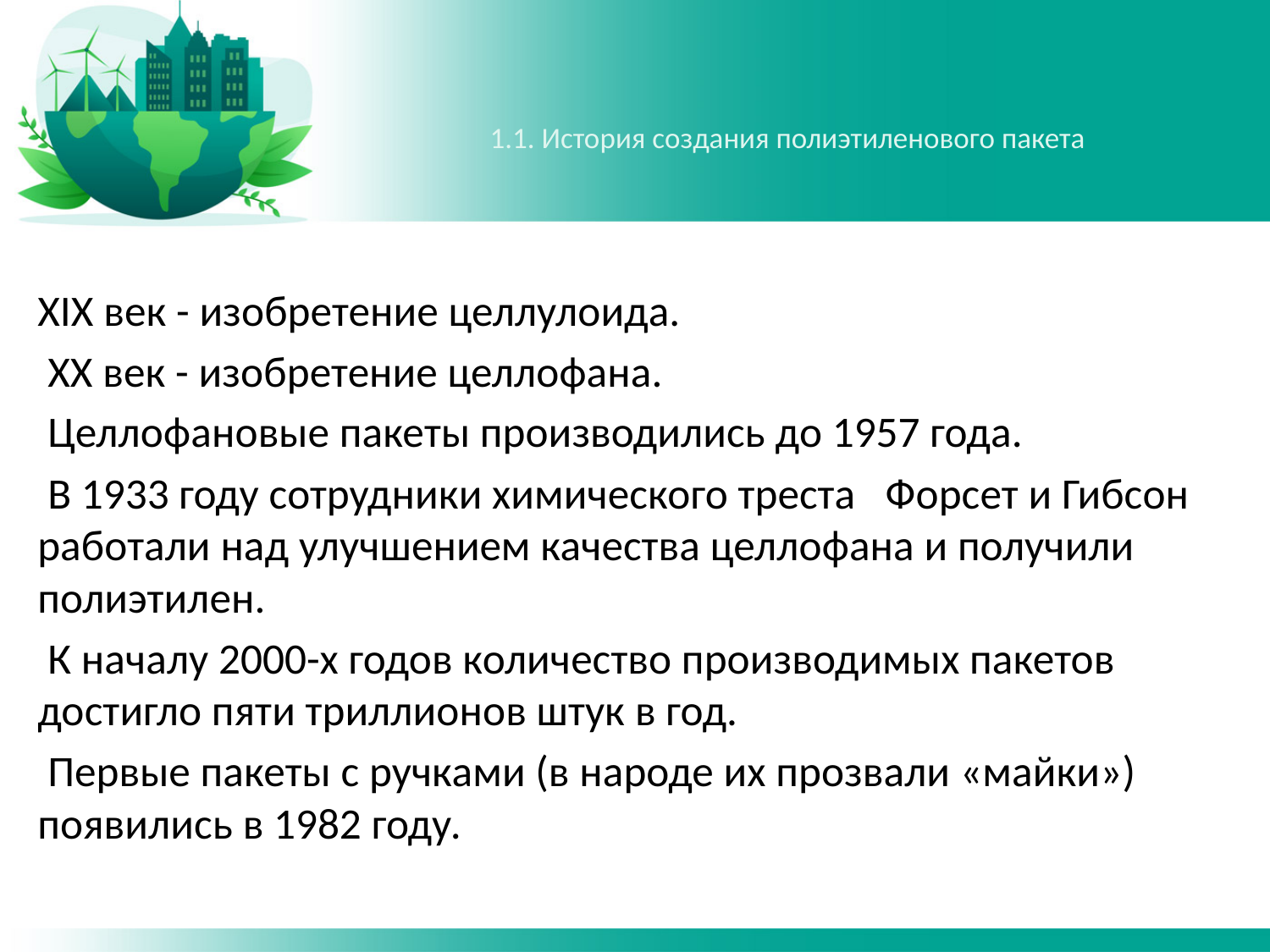

# 1.1. История создания полиэтиленового пакета
XIX век - изобретение целлулоида.
 XX век - изобретение целлофана.
 Целлофановые пакеты производились до 1957 года.
 В 1933 году сотрудники химического треста   Форсет и Гибсон работали над улучшением качества целлофана и получили полиэтилен.
 К началу 2000-х годов количество производимых пакетов достигло пяти триллионов штук в год.
 Первые пакеты с ручками (в народе их прозвали «майки») появились в 1982 году.